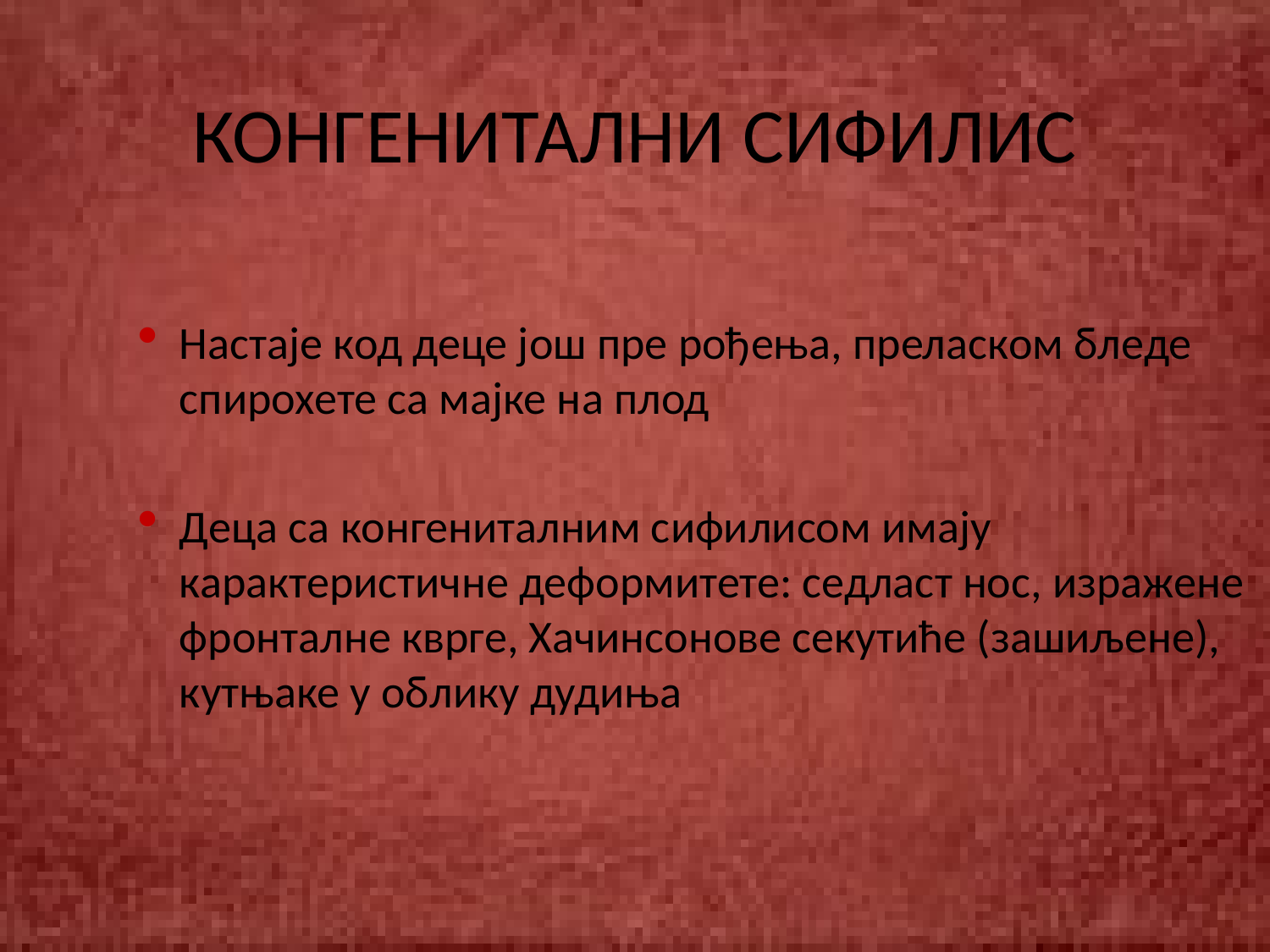

# КОНГЕНИТАЛНИ СИФИЛИС
Настаје код деце још пре рођења, преласком бледе спирохете са мајке на плод

Деца са конгениталним сифилисом имају карактеристичне деформитете: седласт нос, изражене фронталне кврге, Хачинсонове секутиће (зашиљене), кутњаке у облику дудиња